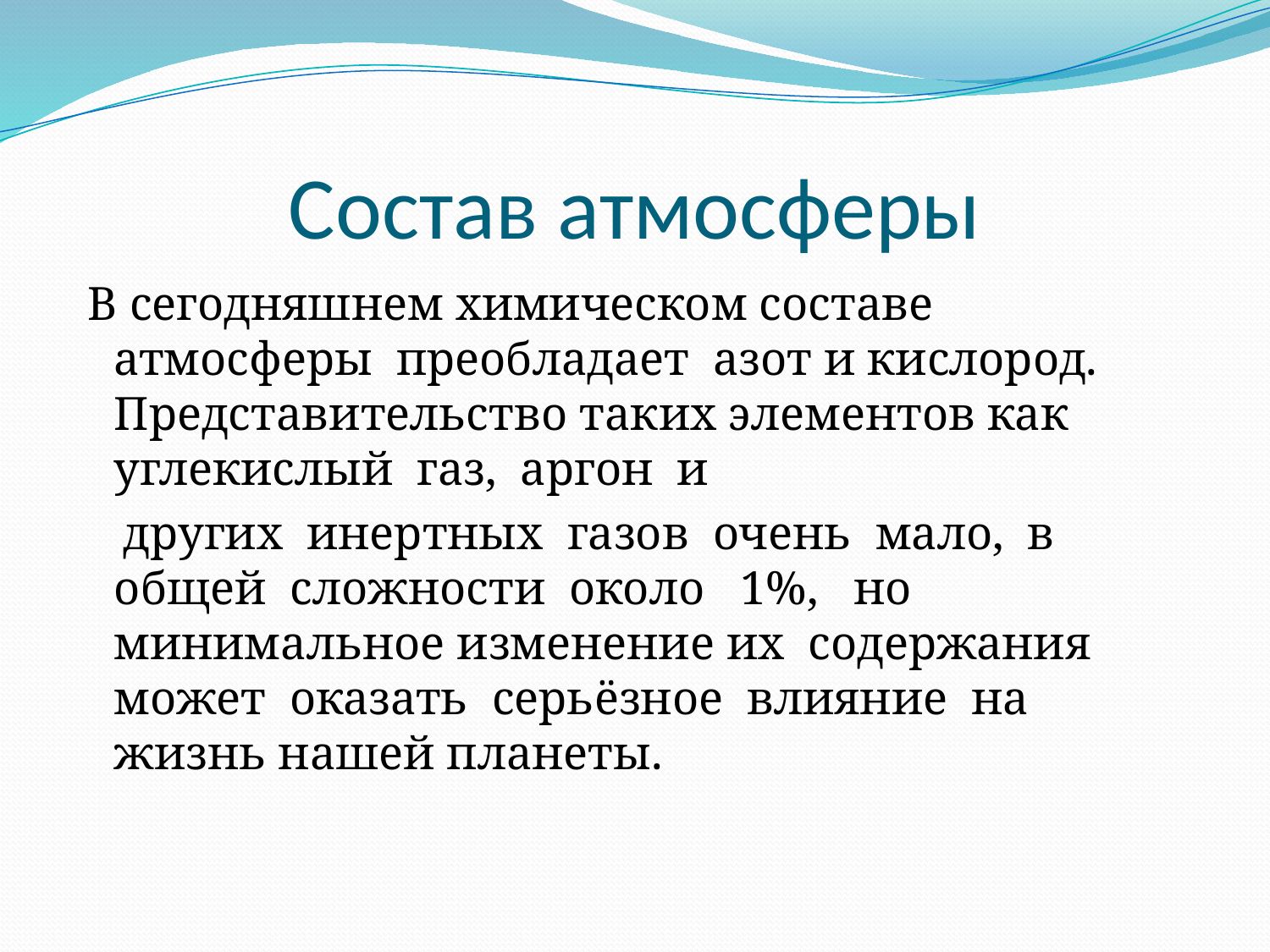

# Состав атмосферы
 В сегодняшнем химическом составе атмосферы  преобладает  азот и кислород. Представительство таких элементов как углекислый  газ,  аргон  и
    других  инертных  газов  очень  мало,  в  общей  сложности  около   1%,   но минимальное изменение их  содержания  может  оказать  серьёзное  влияние  на жизнь нашей планеты.